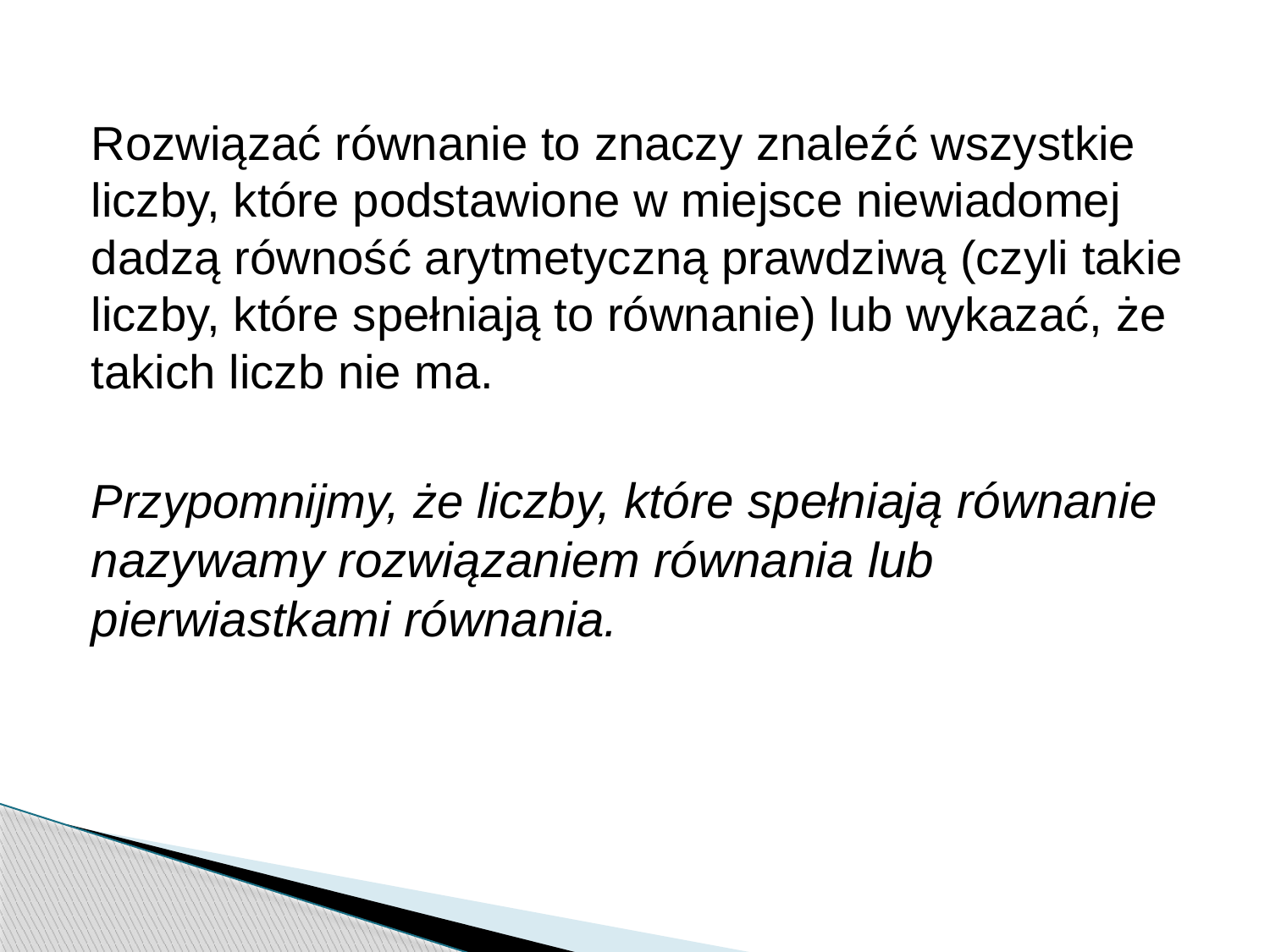

Rozwiązać równanie to znaczy znaleźć wszystkie liczby, które podstawione w miejsce niewiadomej dadzą równość arytmetyczną prawdziwą (czyli takie liczby, które spełniają to równanie) lub wykazać, że takich liczb nie ma.

Przypomnijmy, że liczby, które spełniają równanie nazywamy rozwiązaniem równania lub pierwiastkami równania.